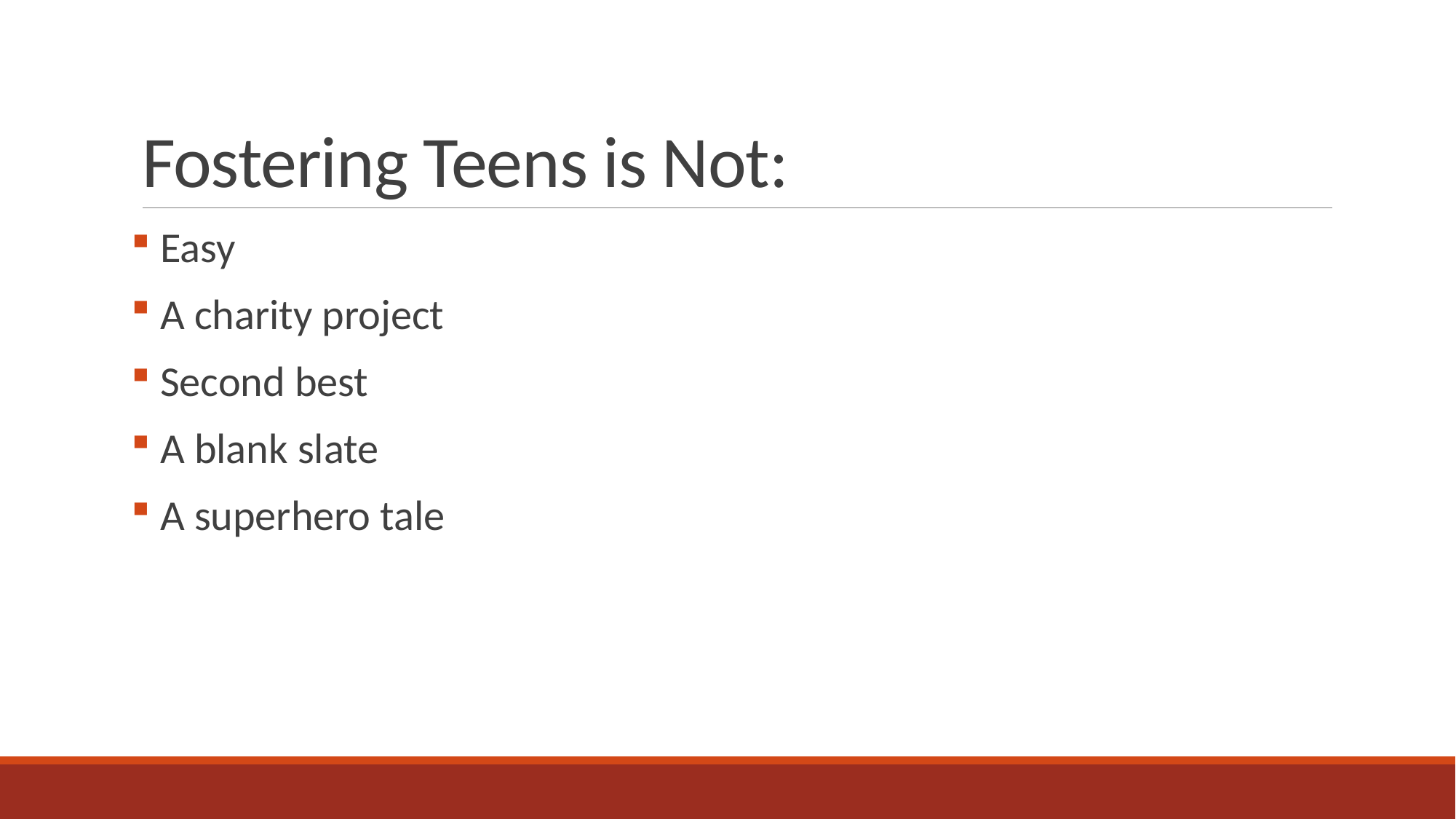

# Fostering Teens is Not:
 Easy
 A charity project
 Second best
 A blank slate
 A superhero tale